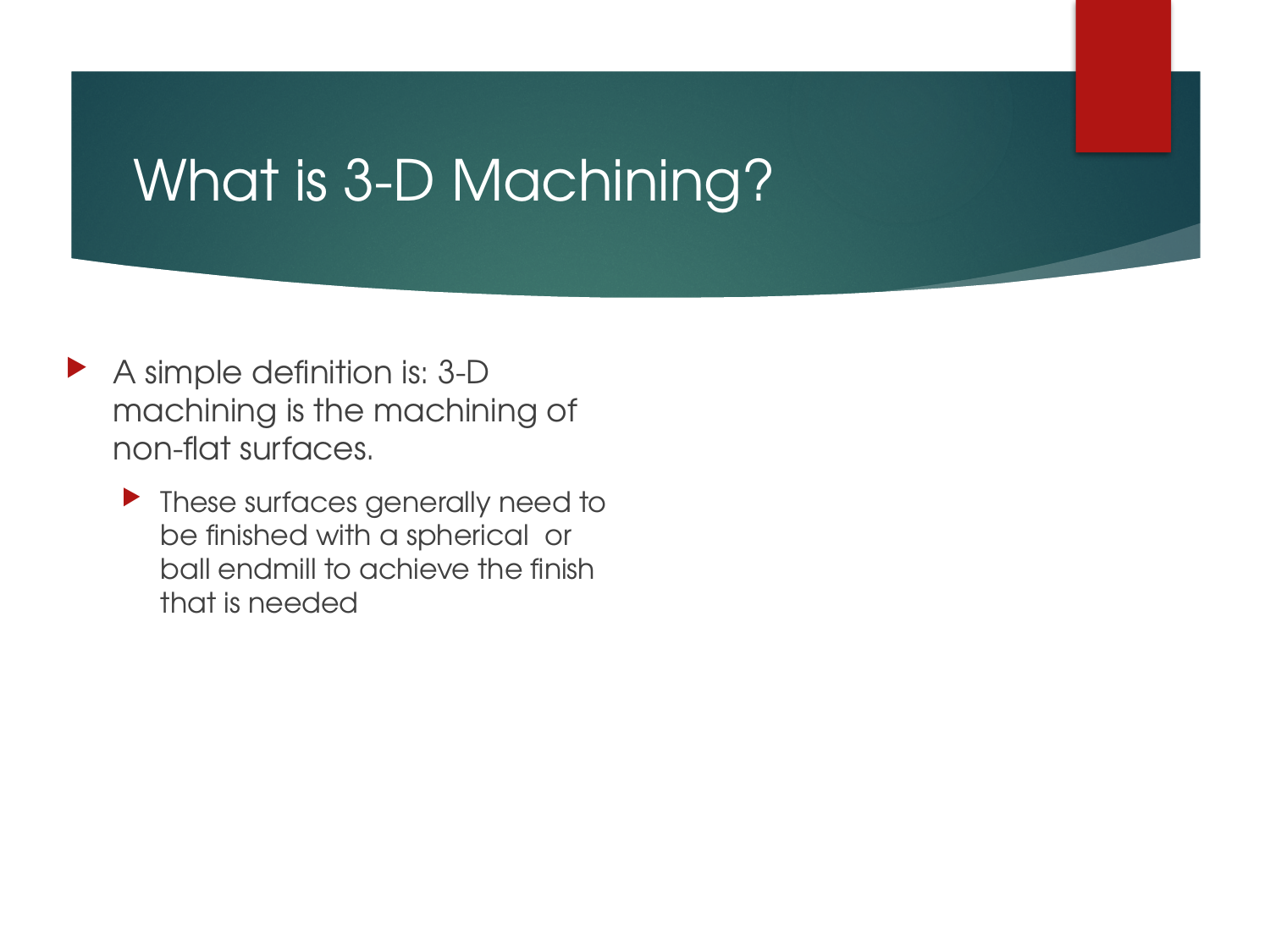

# What is 3-D Machining?
A simple definition is: 3-D machining is the machining of non-flat surfaces.
These surfaces generally need to be finished with a spherical  or ball endmill to achieve the finish that is needed